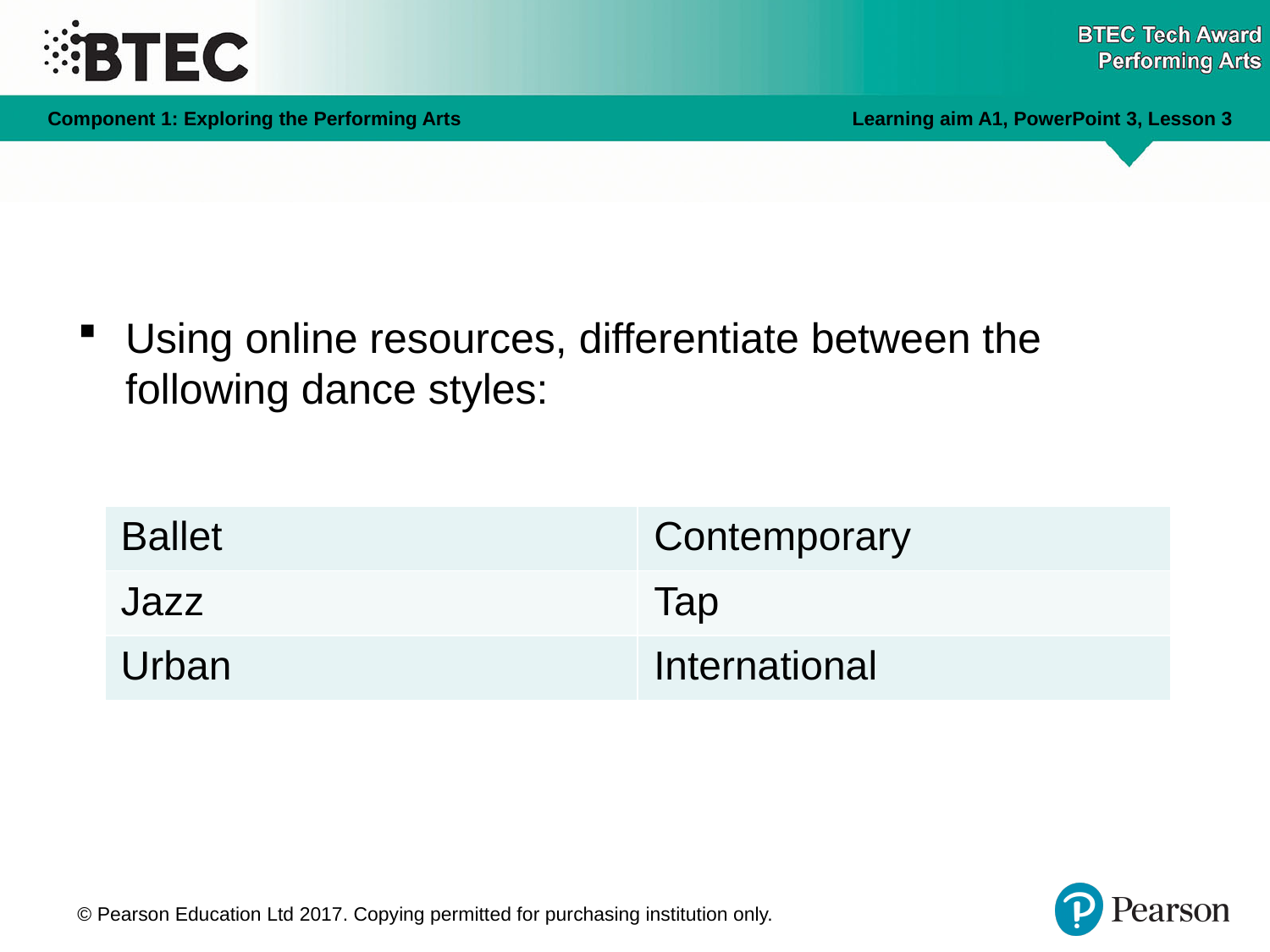

Using online resources, differentiate between the following dance styles:

| Ballet | Contemporary |
| --- | --- |
| Jazz | Tap |
| Urban | International |
© Pearson Education Ltd 2017. Copying permitted for purchasing institution only.